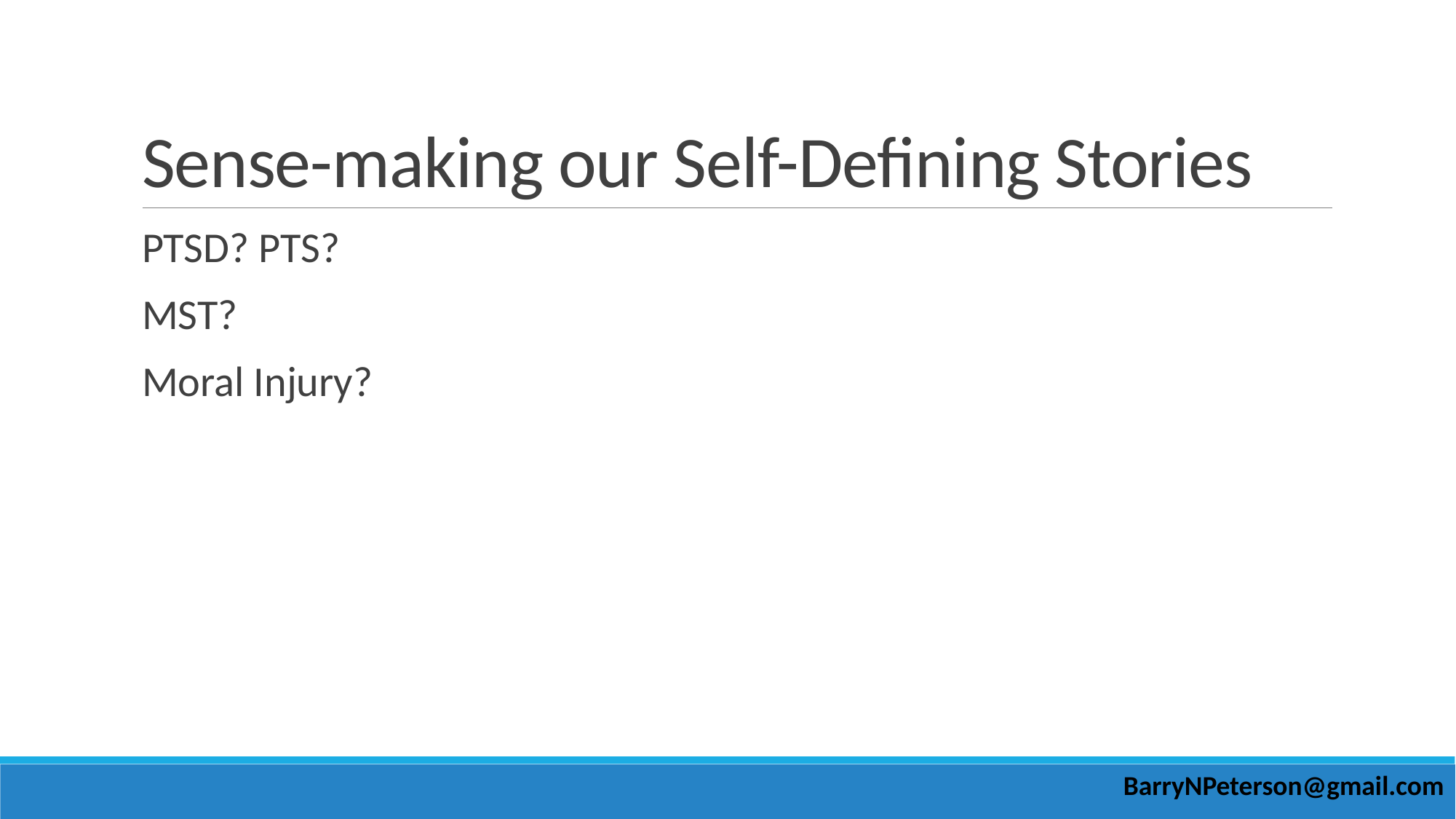

# Sense-making our Self-Defining Stories
PTSD? PTS?
MST?
Moral Injury?

BarryNPeterson@gmail.com